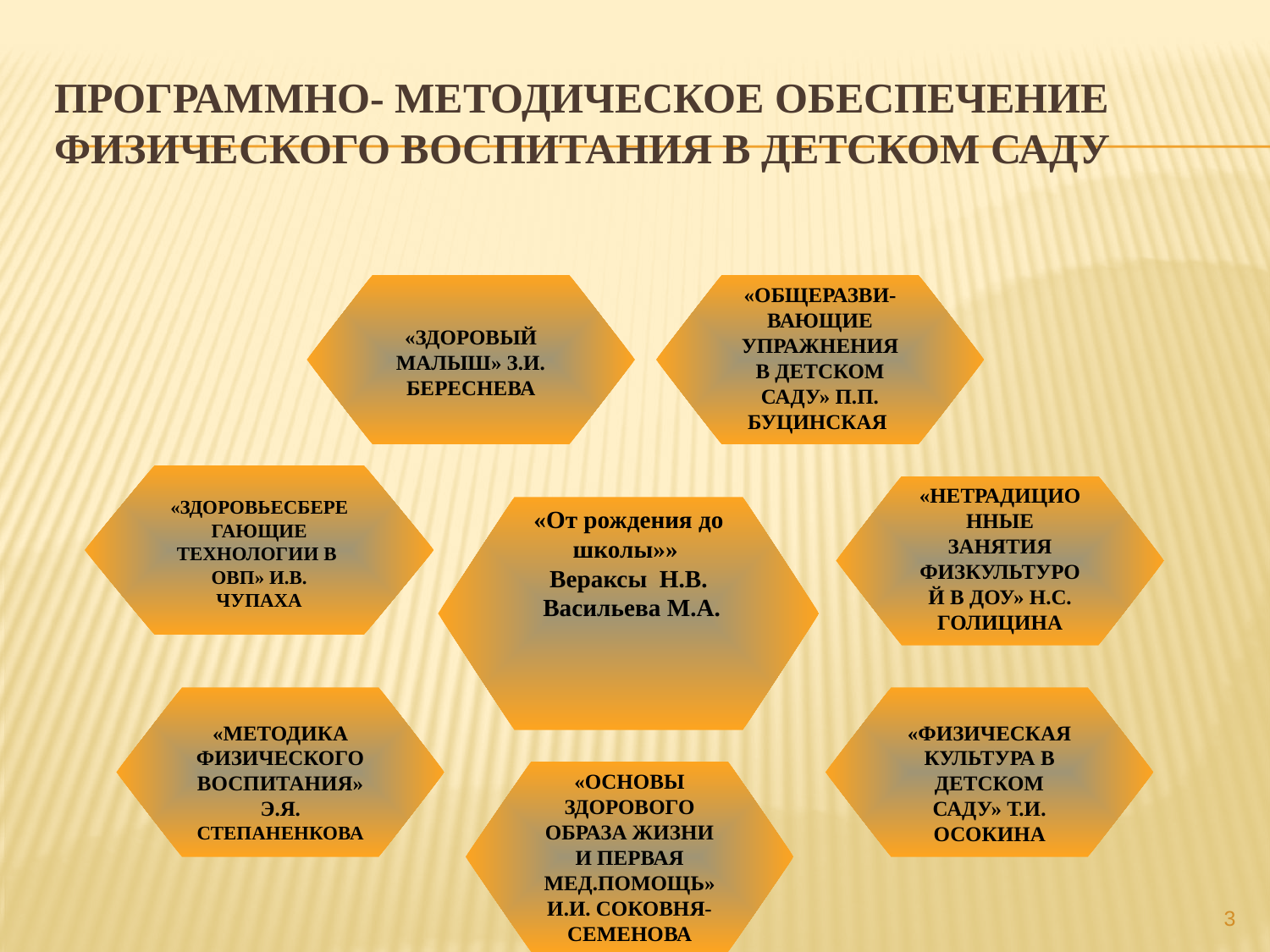

# ПРОГРАММНО- МЕТОДИЧЕСКОЕ ОБЕСПЕЧЕНИЕ ФИЗИЧЕСКОГО ВОСПИТАНИЯ В ДЕТСКОМ САДУ

«ЗДОРОВЫЙ МАЛЫШ» З.И. БЕРЕСНЕВА
«ОБЩЕРАЗВИ-ВАЮЩИЕ УПРАЖНЕНИЯ В ДЕТСКОМ САДУ» П.П. БУЦИНСКАЯ

«ЗДОРОВЬЕСБЕРЕГАЮЩИЕ ТЕХНОЛОГИИ В  ОВП» И.В. ЧУПАХА
«НЕТРАДИЦИОННЫЕ ЗАНЯТИЯ ФИЗКУЛЬТУРОЙ В ДОУ» Н.С. ГОЛИЦИНА
«От рождения до школы»»
Вераксы  Н.В.
 Васильева М.А.

«МЕТОДИКА ФИЗИЧЕСКОГО ВОСПИТАНИЯ» Э.Я. СТЕПАНЕНКОВА

«ФИЗИЧЕСКАЯ КУЛЬТУРА В ДЕТСКОМ САДУ» Т.И. ОСОКИНА
«ОСНОВЫ ЗДОРОВОГО ОБРАЗА ЖИЗНИ И ПЕРВАЯ МЕД.ПОМОЩЬ» И.И. СОКОВНЯ-СЕМЕНОВА
3